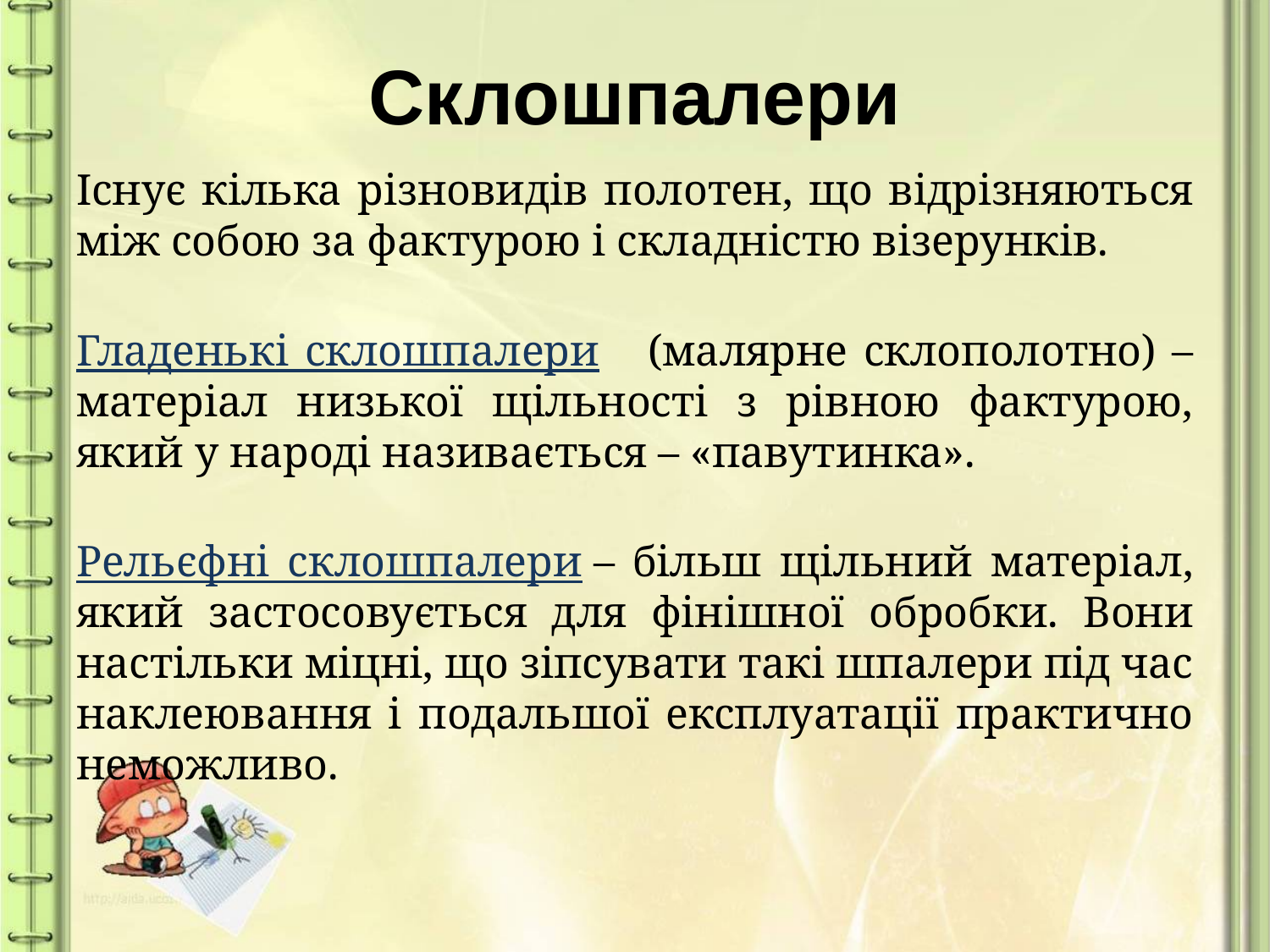

# Склошпалери
Існує кілька різновидів полотен, що відрізняються між собою за фактурою і складністю візерунків.
Гладенькі склошпалери   (малярне склополотно) – матеріал низької щільності з рівною фактурою, який у народі називається – «павутинка».
Рельєфні склошпалери – більш щільний матеріал, який застосовується для фінішної обробки. Вони настільки міцні, що зіпсувати такі шпалери під час наклеювання і подальшої експлуатації практично неможливо.